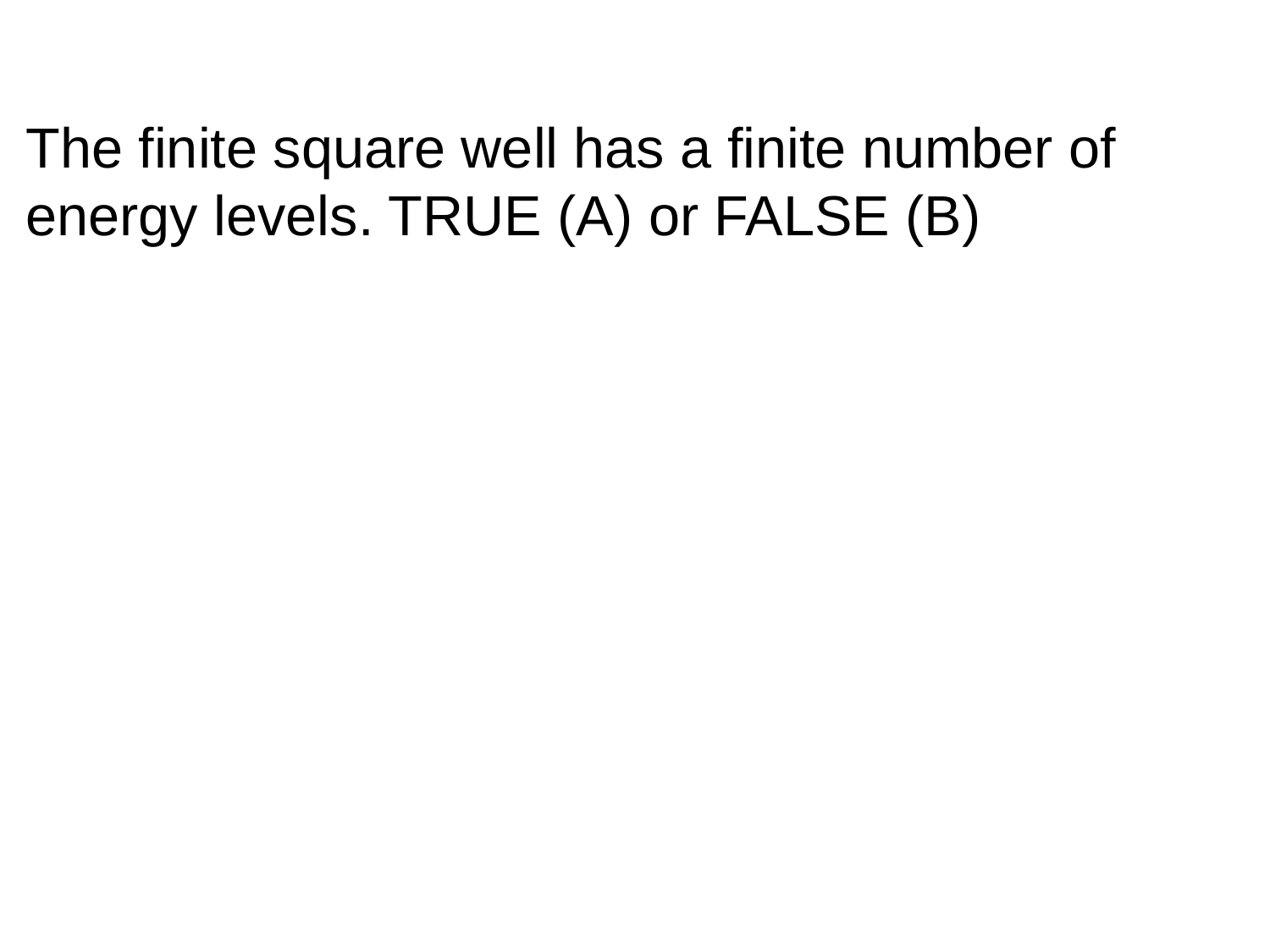

The finite square well has a finite number of energy levels. TRUE (A) or FALSE (B)